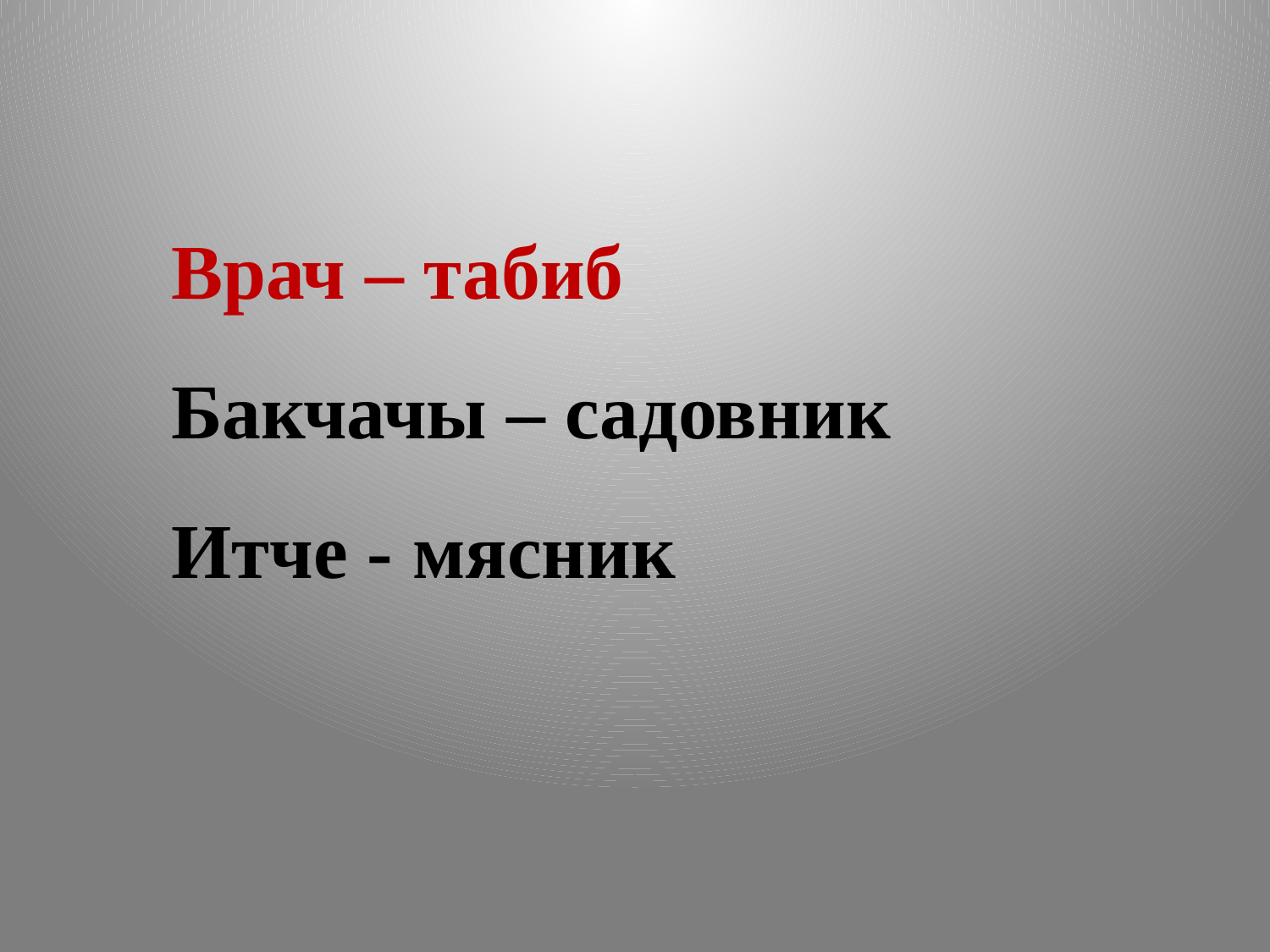

Врач – табиб
Бакчачы – садовник
Итче - мясник